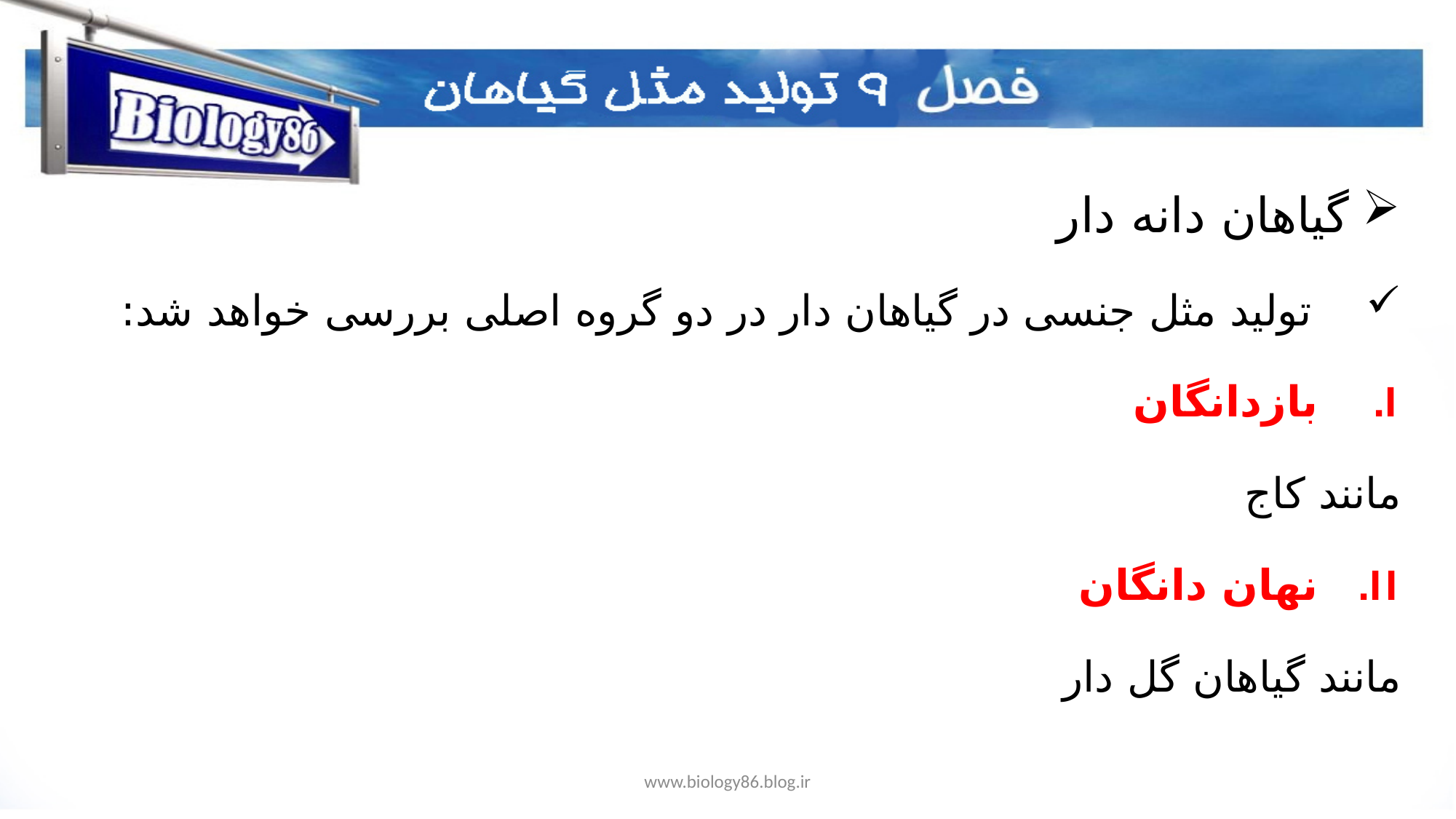

گیاهان دانه دار
    تولید مثل جنسی در گیاهان دار در دو گروه اصلی بررسی خواهد شد:
 بازدانگان
مانند کاج
 نهان دانگان
مانند گیاهان گل دار
www.biology86.blog.ir